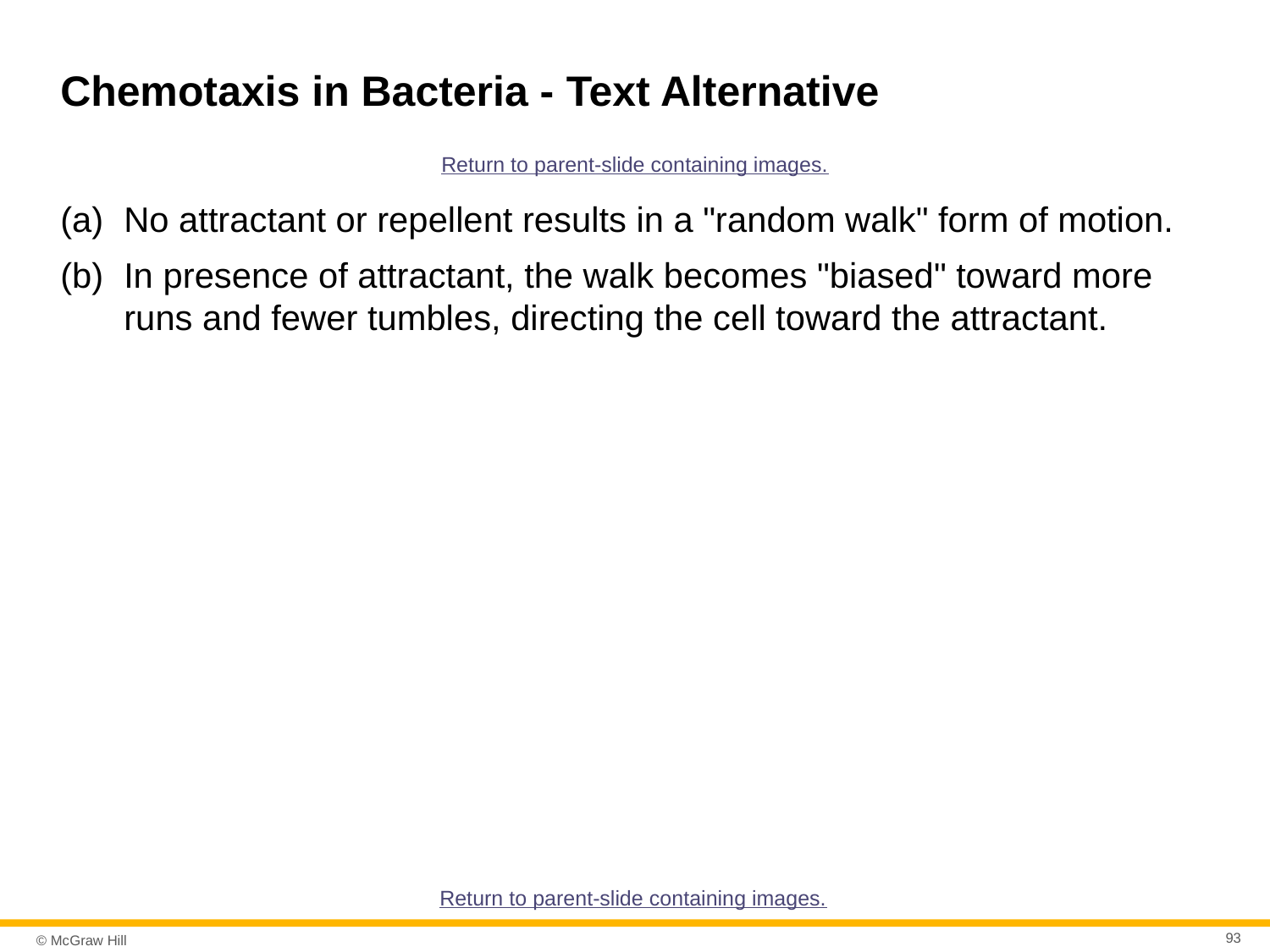

# Chemotaxis in Bacteria - Text Alternative
Return to parent-slide containing images.
No attractant or repellent results in a "random walk" form of motion.
In presence of attractant, the walk becomes "biased" toward more runs and fewer tumbles, directing the cell toward the attractant.
Return to parent-slide containing images.